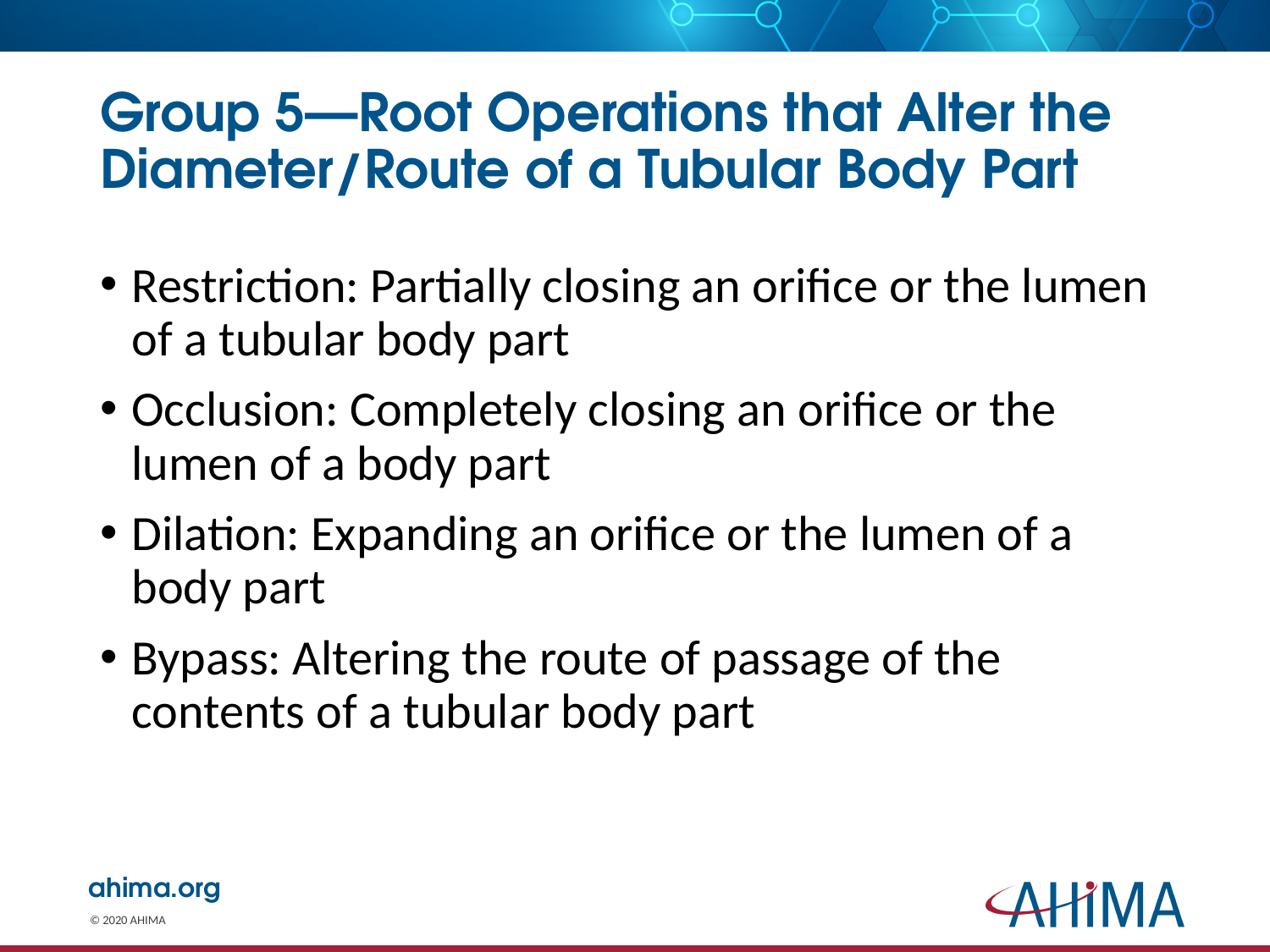

# Group 5—Root Operations that Alter the Diameter/Route of a Tubular Body Part
Restriction: Partially closing an orifice or the lumen of a tubular body part
Occlusion: Completely closing an orifice or the lumen of a body part
Dilation: Expanding an orifice or the lumen of a body part
Bypass: Altering the route of passage of the contents of a tubular body part